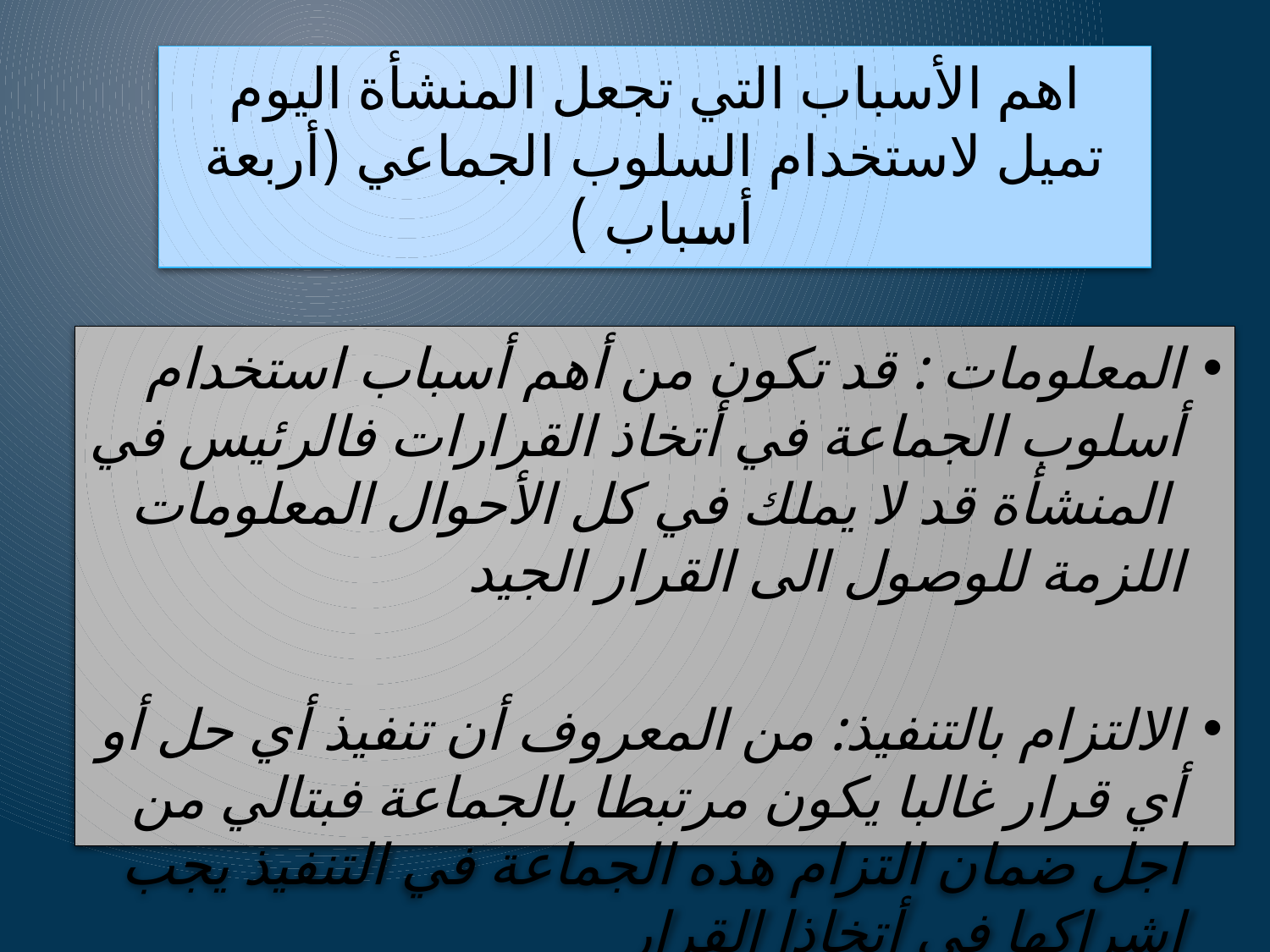

# اهم الأسباب التي تجعل المنشأة اليوم تميل لاستخدام السلوب الجماعي (أربعة أسباب )
المعلومات : قد تكون من أهم أسباب استخدام أسلوب الجماعة في أتخاذ القرارات فالرئيس في  المنشأة قد لا يملك في كل الأحوال المعلومات اللزمة للوصول الى القرار الجيد

الالتزام بالتنفيذ: من المعروف أن تنفيذ أي حل أو أي قرار غالبا يكون مرتبطا بالجماعة فبتالي من اجل ضمان التزام هذه الجماعة في التنفيذ يجب اشراكها في أتخاذا القرار